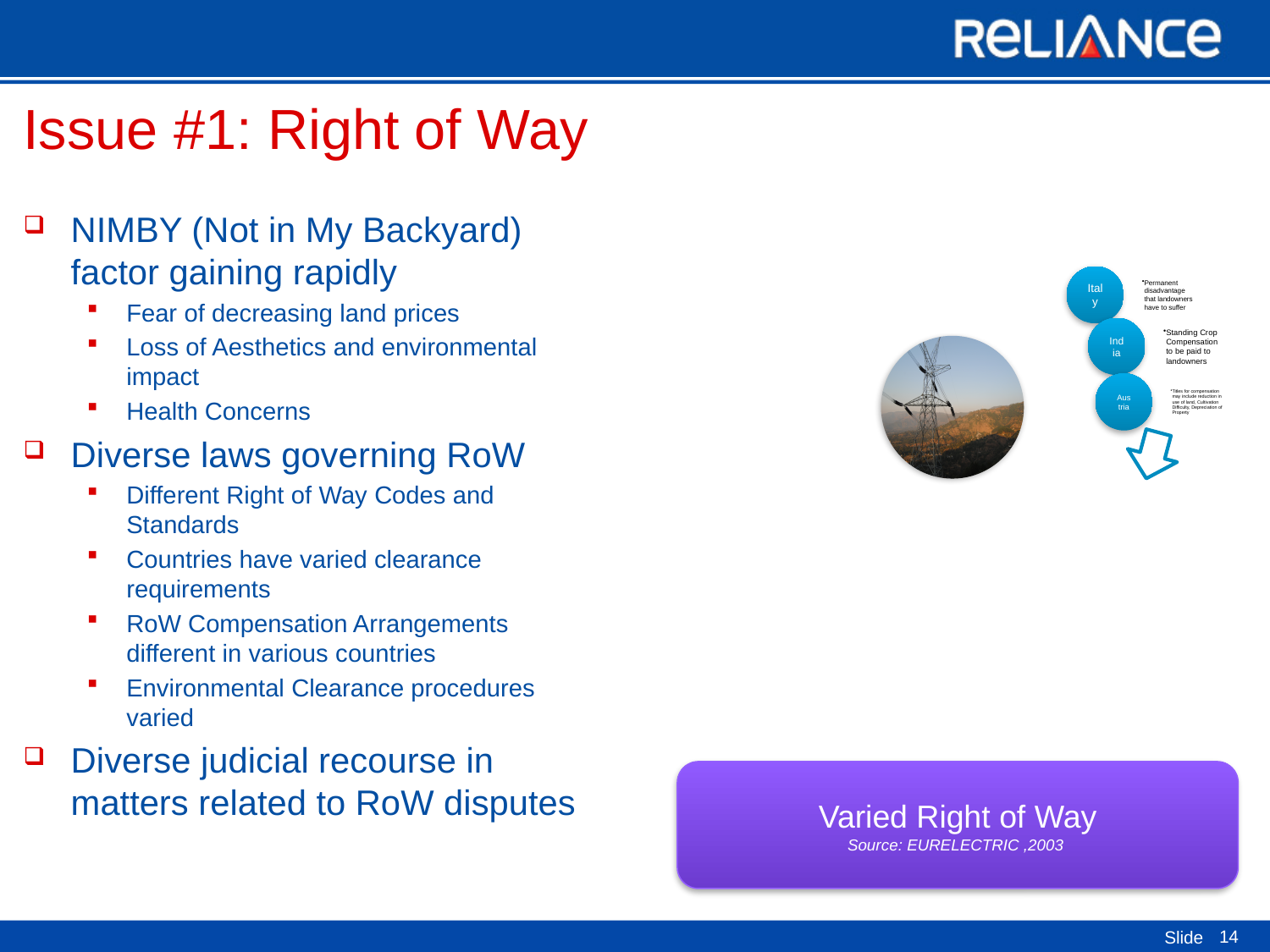

# Issue #1: Right of Way
Italy
Permanent disadvantage that landowners have to suffer
India
Standing Crop Compensation to be paid to landowners
Austria
Titles for compensation may include reduction in use of land, Cultivation Difficulty, Depreciation of Property
NIMBY (Not in My Backyard) factor gaining rapidly
Fear of decreasing land prices
Loss of Aesthetics and environmental impact
Health Concerns
Diverse laws governing RoW
Different Right of Way Codes and Standards
Countries have varied clearance requirements
RoW Compensation Arrangements different in various countries
Environmental Clearance procedures varied
Diverse judicial recourse in matters related to RoW disputes

Varied Right of Way
Source: EURELECTRIC ,2003
14